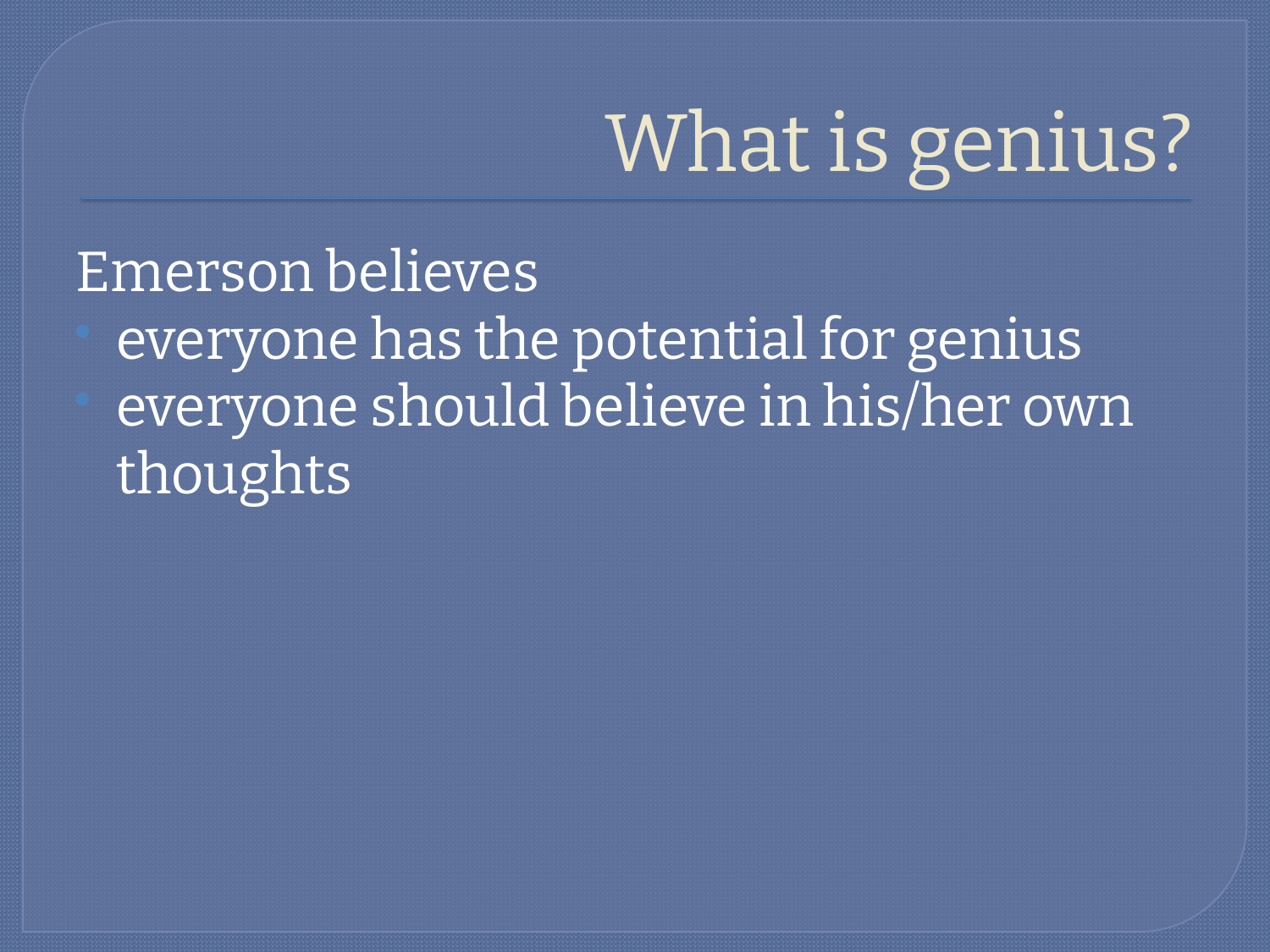

# What is genius?
Emerson believes
everyone has the potential for genius
everyone should believe in his/her own thoughts